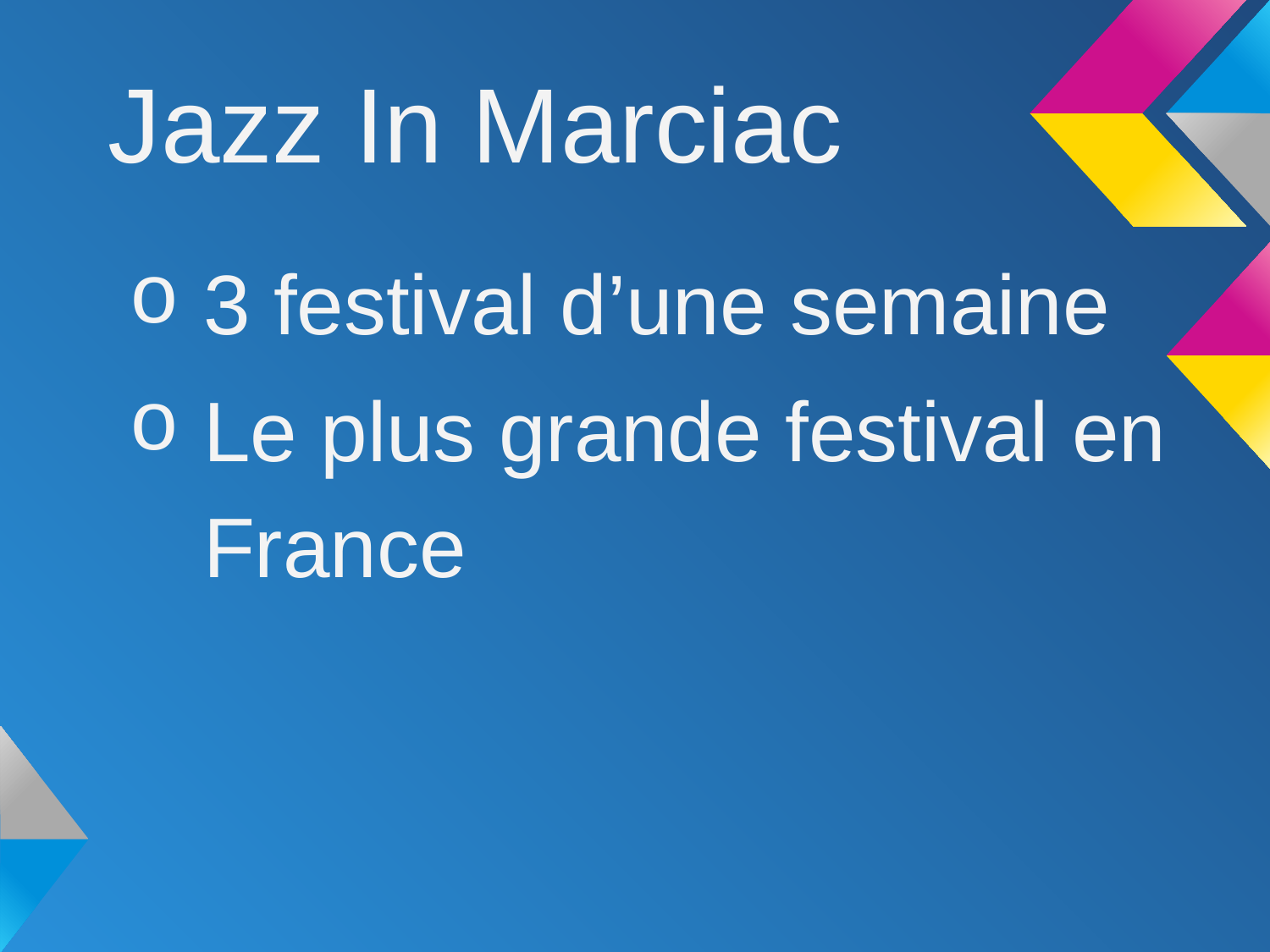

# Jazz In Marciac
3 festival d’une semaine
Le plus grande festival en France